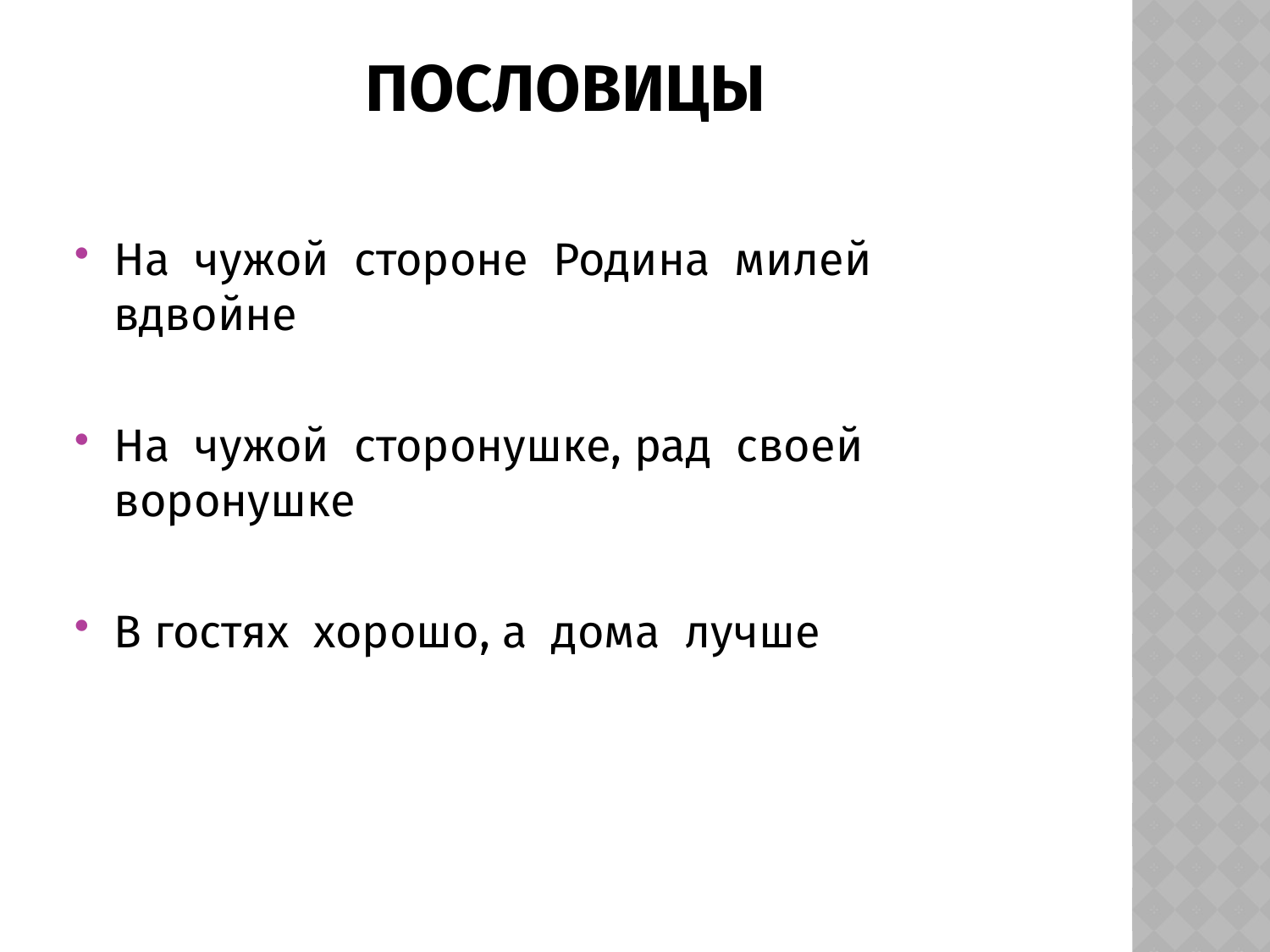

# ПОСЛОВИЦы
На  чужой  стороне  Родина  милей  вдвойне

На  чужой  сторонушке, рад  своей  воронушке

В гостях  хорошо, а  дома  лучше